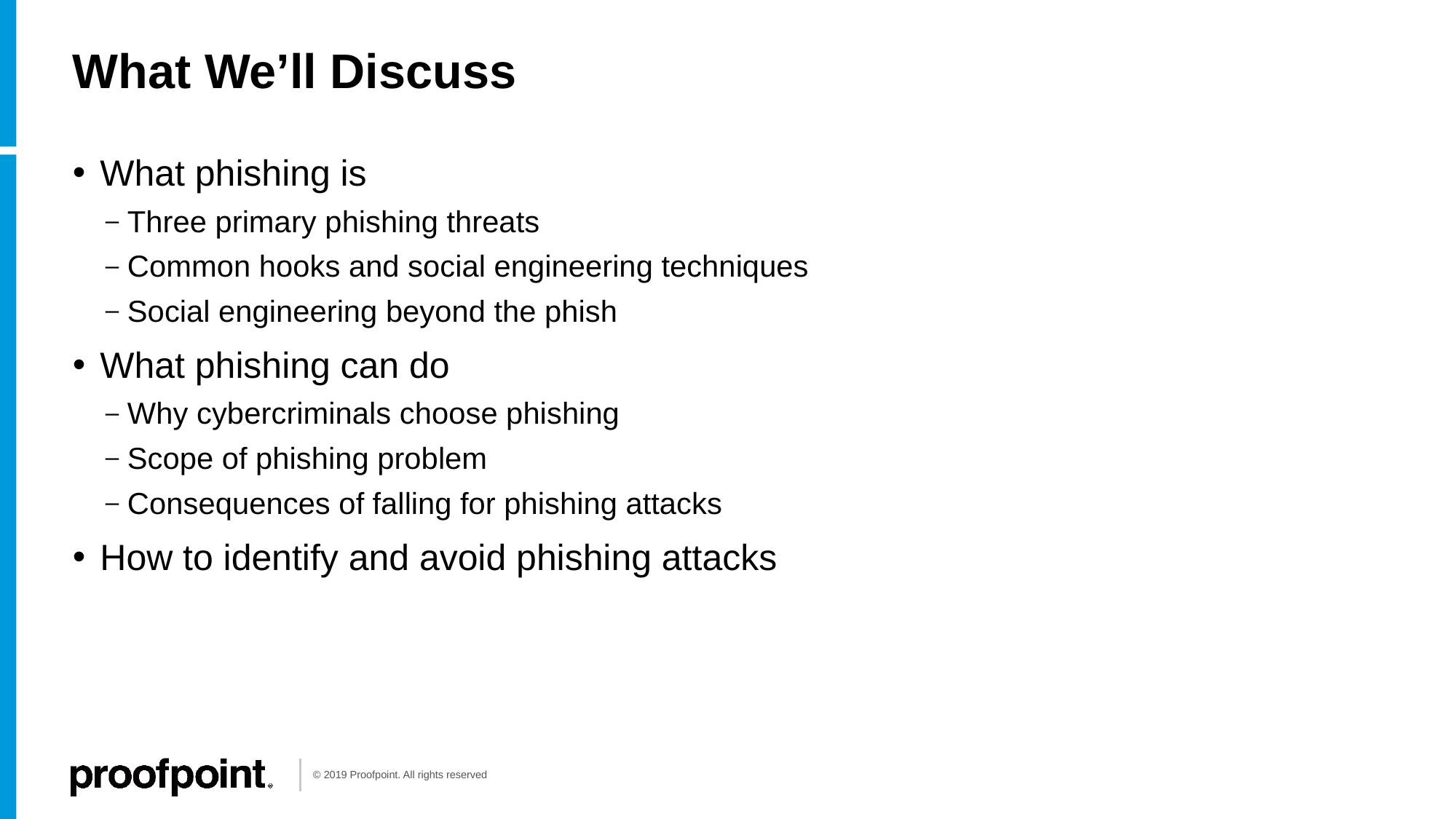

# What We’ll Discuss
What phishing is
Three primary phishing threats
Common hooks and social engineering techniques
Social engineering beyond the phish
What phishing can do
Why cybercriminals choose phishing
Scope of phishing problem
Consequences of falling for phishing attacks
How to identify and avoid phishing attacks
© 2019 Proofpoint. All rights reserved